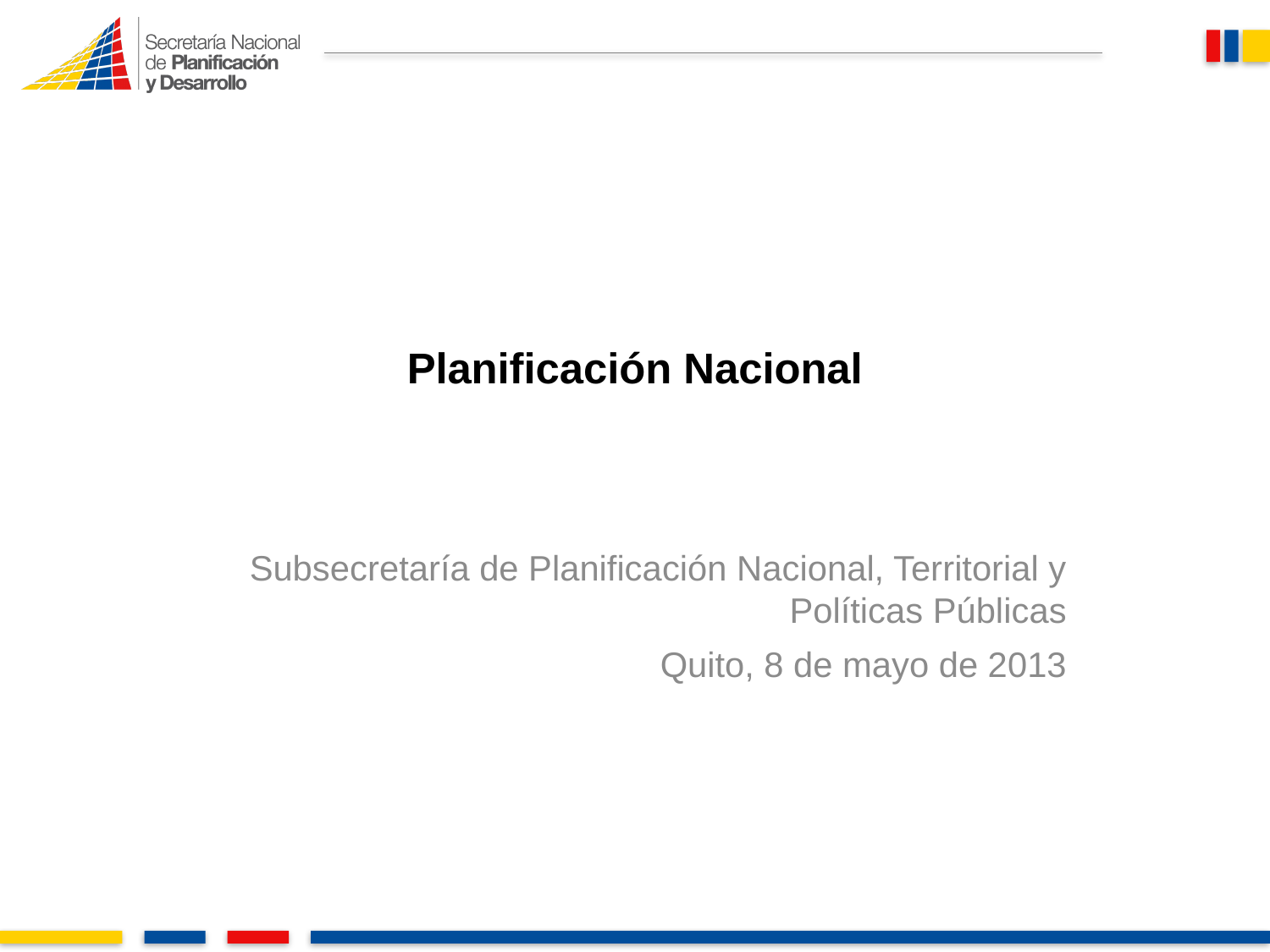

# Planificación Nacional
Subsecretaría de Planificación Nacional, Territorial y Políticas Públicas
Quito, 8 de mayo de 2013